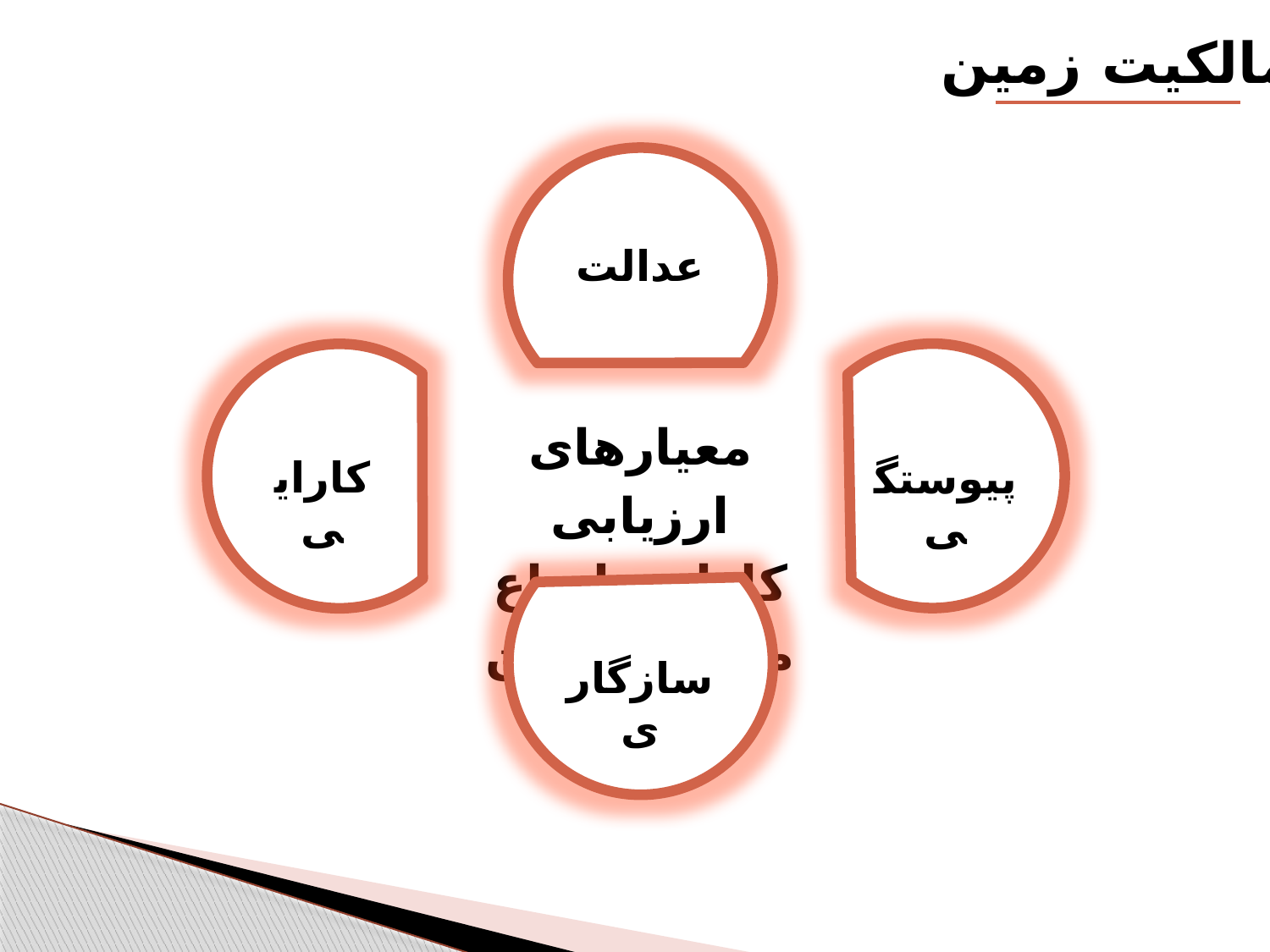

مالکیت زمین

عدالت

معیارهای ارزیابی کارایی انواع مالکیت زمین
کارایی
پیوستگی

سازگاری